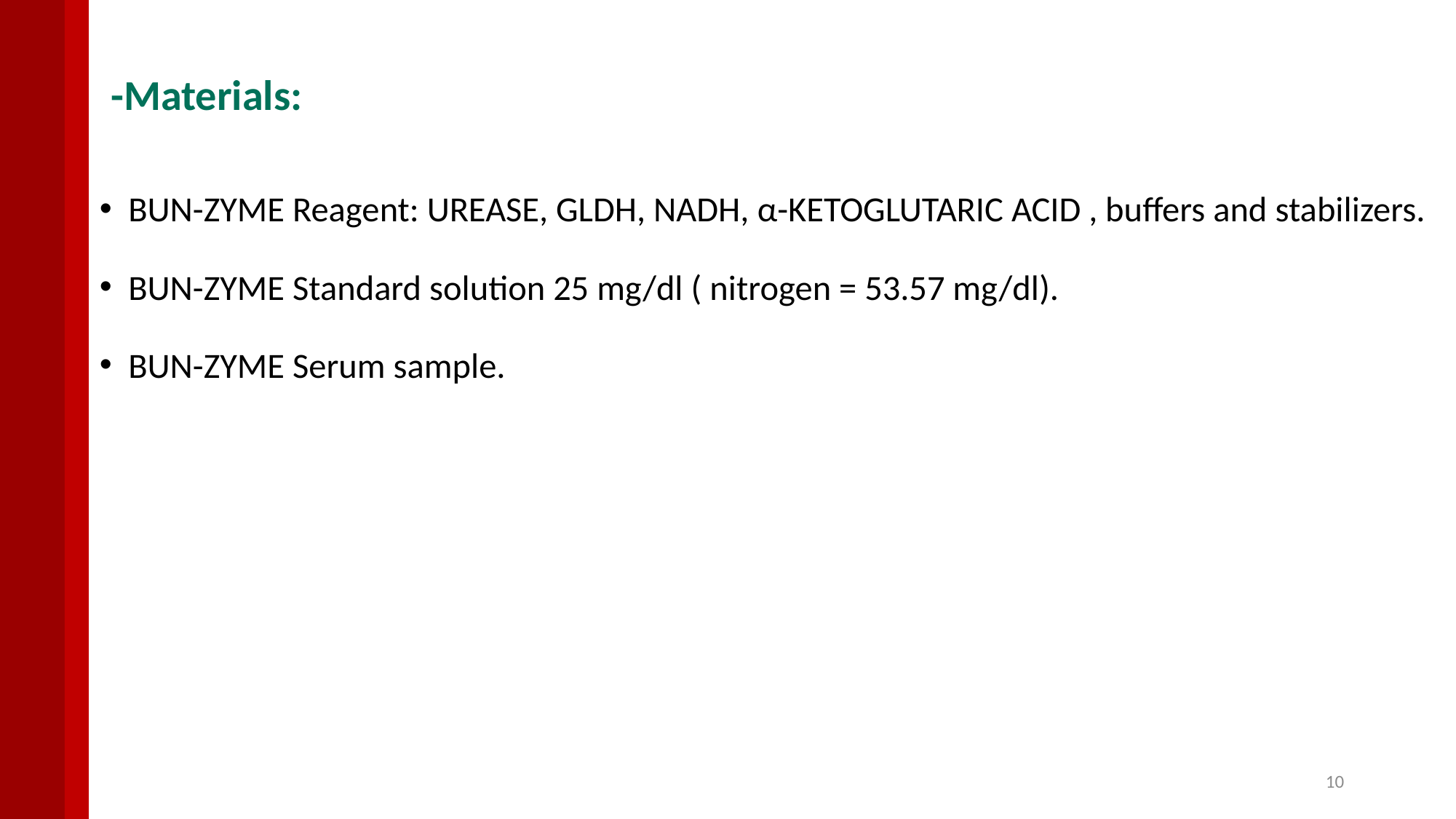

# -Materials:
BUN-ZYME Reagent: UREASE, GLDH, NADH, α-KETOGLUTARIC ACID , buffers and stabilizers.
BUN-ZYME Standard solution 25 mg/dl ( nitrogen = 53.57 mg/dl).
BUN-ZYME Serum sample.

10